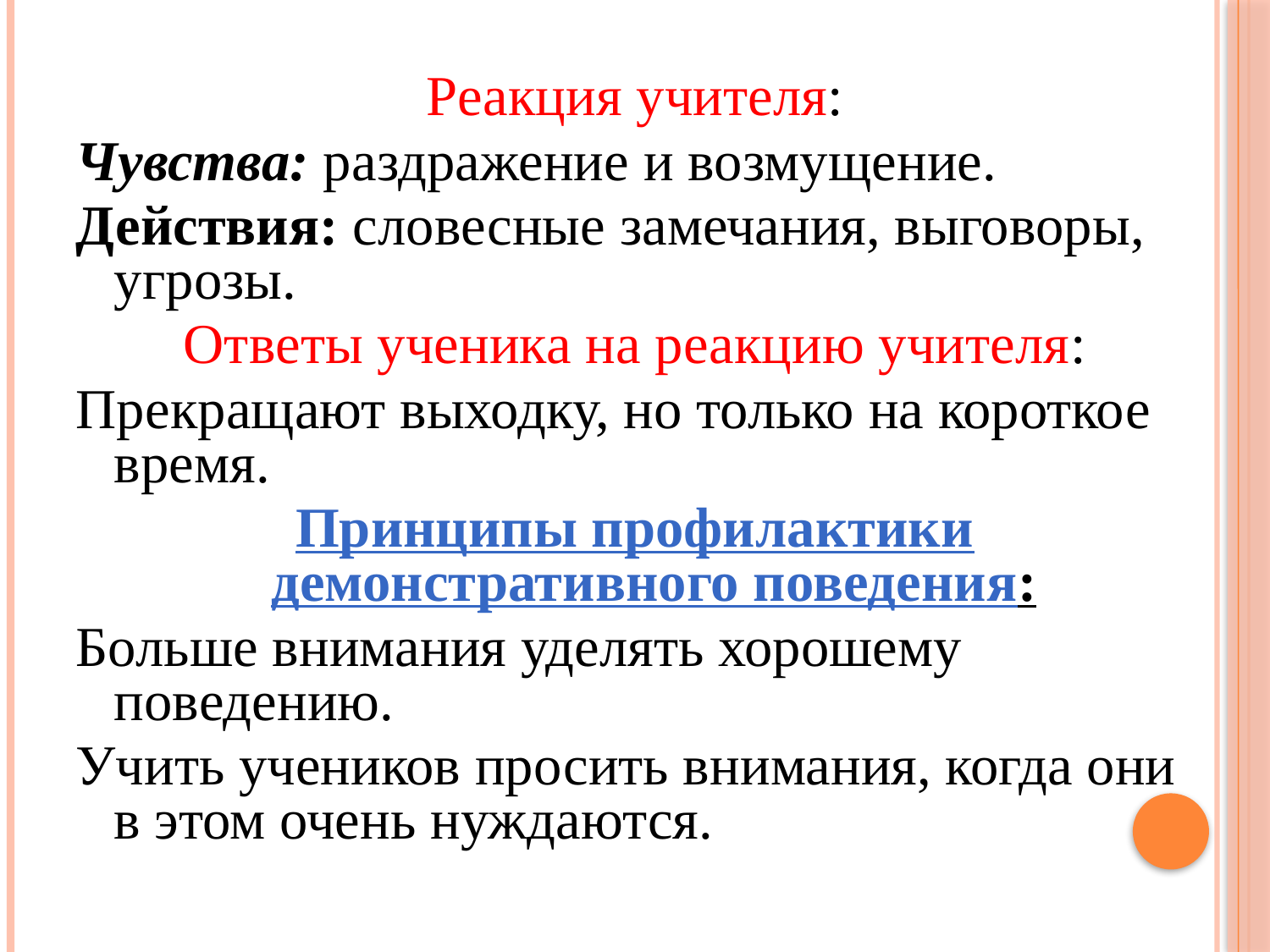

Реакция учителя:
Чувства: раздражение и возмущение.
Действия: словесные замечания, выговоры, угрозы.
Ответы ученика на реакцию учителя:
Прекращают выходку, но только на короткое время.
Принципы профилактики демонстративного поведения:
Больше внимания уделять хорошему поведению.
Учить учеников просить внимания, когда они в этом очень нуждаются.